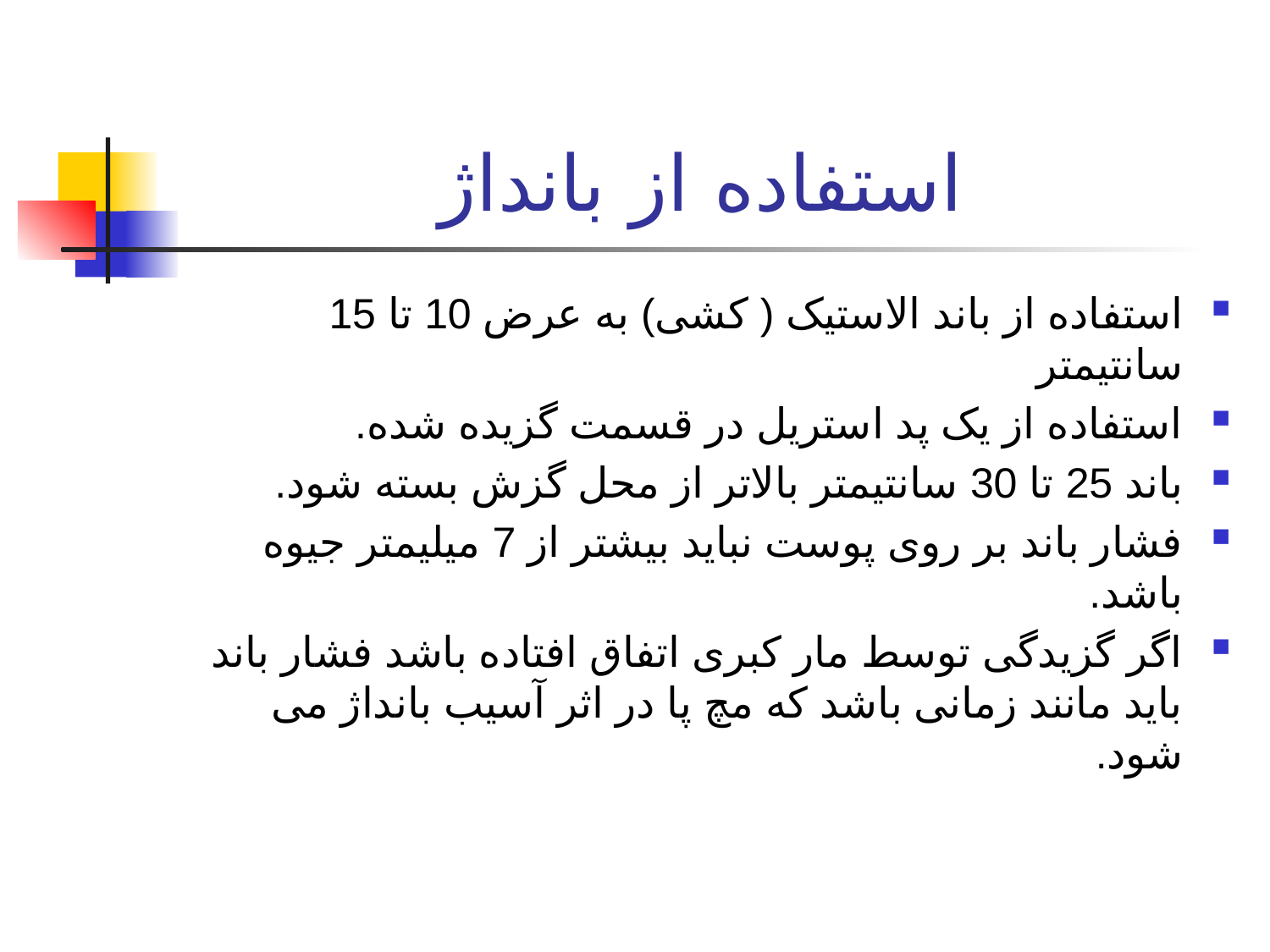

# استفاده از بانداژ
استفاده از باند الاستیک ( کشی) به عرض 10 تا 15 سانتیمتر
استفاده از یک پد استریل در قسمت گزیده شده.
باند 25 تا 30 سانتیمتر بالاتر از محل گزش بسته شود.
فشار باند بر روی پوست نباید بیشتر از 7 میلیمتر جیوه باشد.
اگر گزیدگی توسط مار کبری اتفاق افتاده باشد فشار باند باید مانند زمانی باشد که مچ پا در اثر آسیب بانداژ می شود.